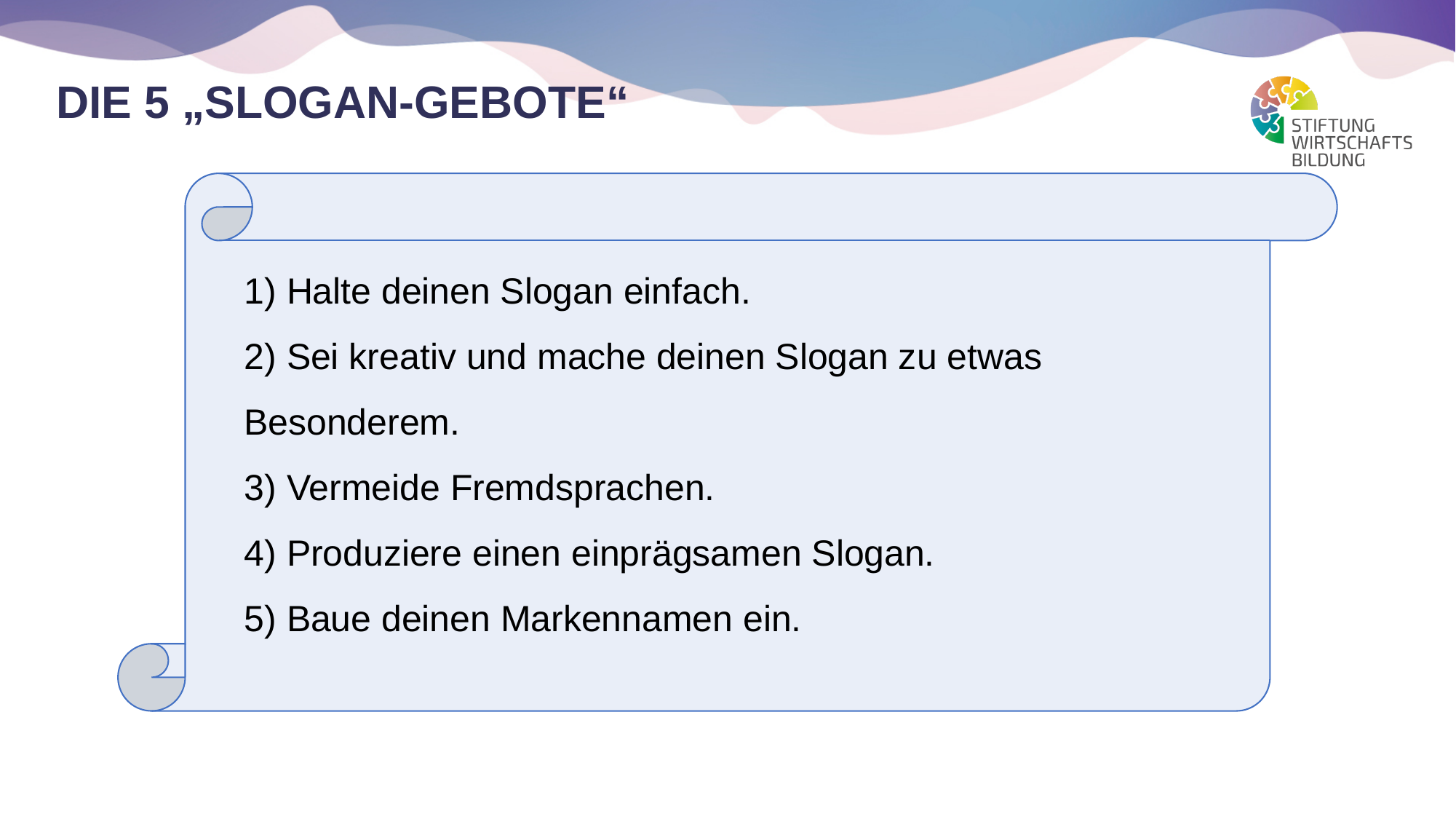

# Die 5 „Slogan-gebote“
1) Halte deinen Slogan einfach.
2) Sei kreativ und mache deinen Slogan zu etwas Besonderem.
3) Vermeide Fremdsprachen.
4) Produziere einen einprägsamen Slogan.
5) Baue deinen Markennamen ein.